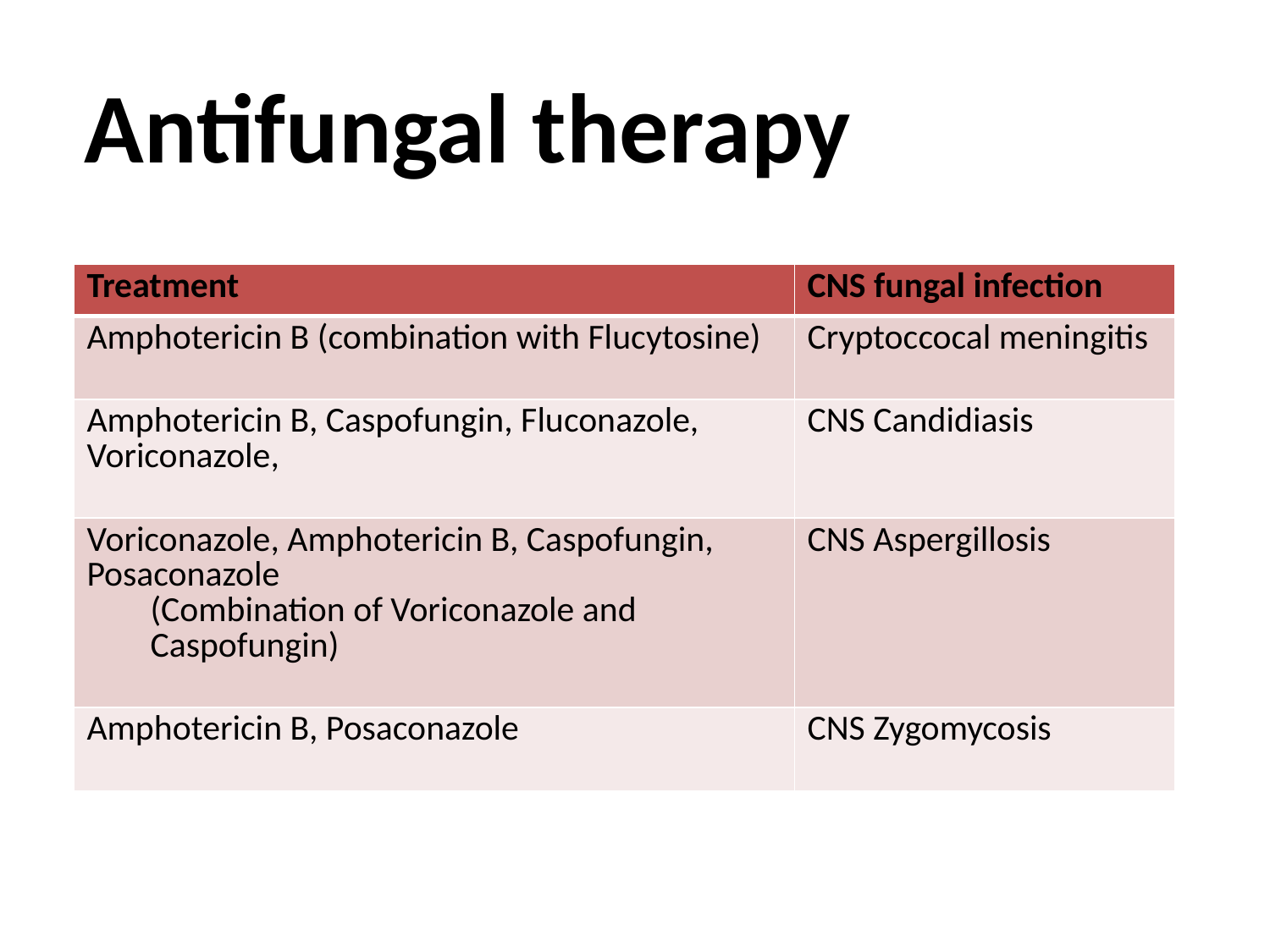

Antifungal therapy
| Treatment | CNS fungal infection |
| --- | --- |
| Amphotericin B (combination with Flucytosine) | Cryptoccocal meningitis |
| Amphotericin B, Caspofungin, Fluconazole, Voriconazole, | CNS Candidiasis |
| Voriconazole, Amphotericin B, Caspofungin, Posaconazole (Combination of Voriconazole and Caspofungin) | CNS Aspergillosis |
| Amphotericin B, Posaconazole | CNS Zygomycosis |